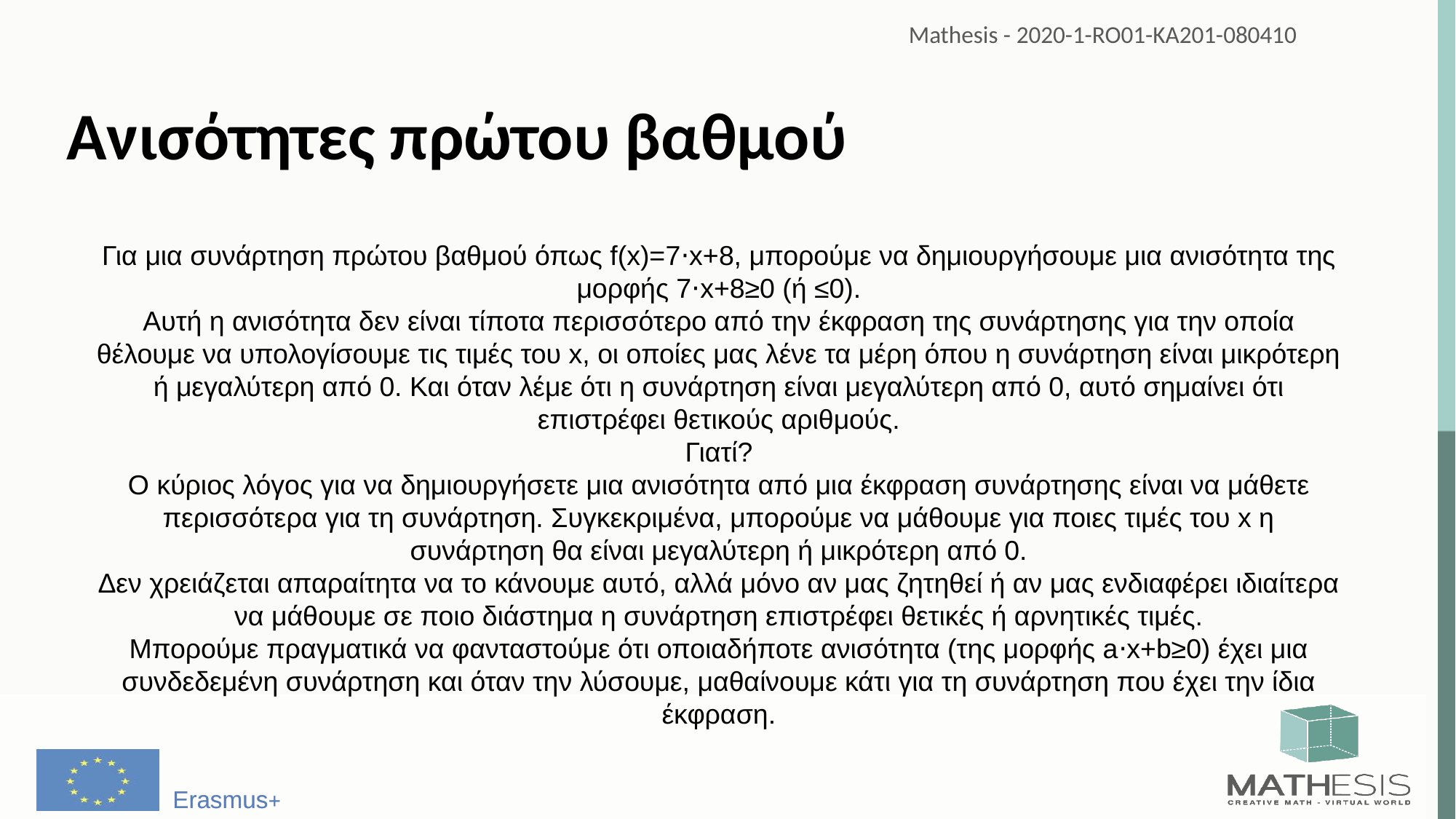

# Ανισότητες πρώτου βαθμού

Για μια συνάρτηση πρώτου βαθμού όπως f(x)=7⋅x+8, μπορούμε να δημιουργήσουμε μια ανισότητα της μορφής 7⋅x+8≥0 (ή ≤0).
Αυτή η ανισότητα δεν είναι τίποτα περισσότερο από την έκφραση της συνάρτησης για την οποία θέλουμε να υπολογίσουμε τις τιμές του x, οι οποίες μας λένε τα μέρη όπου η συνάρτηση είναι μικρότερη ή μεγαλύτερη από 0. Και όταν λέμε ότι η συνάρτηση είναι μεγαλύτερη από 0, αυτό σημαίνει ότι επιστρέφει θετικούς αριθμούς.
Γιατί?
Ο κύριος λόγος για να δημιουργήσετε μια ανισότητα από μια έκφραση συνάρτησης είναι να μάθετε περισσότερα για τη συνάρτηση. Συγκεκριμένα, μπορούμε να μάθουμε για ποιες τιμές του x η συνάρτηση θα είναι μεγαλύτερη ή μικρότερη από 0.
Δεν χρειάζεται απαραίτητα να το κάνουμε αυτό, αλλά μόνο αν μας ζητηθεί ή αν μας ενδιαφέρει ιδιαίτερα να μάθουμε σε ποιο διάστημα η συνάρτηση επιστρέφει θετικές ή αρνητικές τιμές.
Μπορούμε πραγματικά να φανταστούμε ότι οποιαδήποτε ανισότητα (της μορφής a⋅x+b≥0) έχει μια συνδεδεμένη συνάρτηση και όταν την λύσουμε, μαθαίνουμε κάτι για τη συνάρτηση που έχει την ίδια έκφραση.